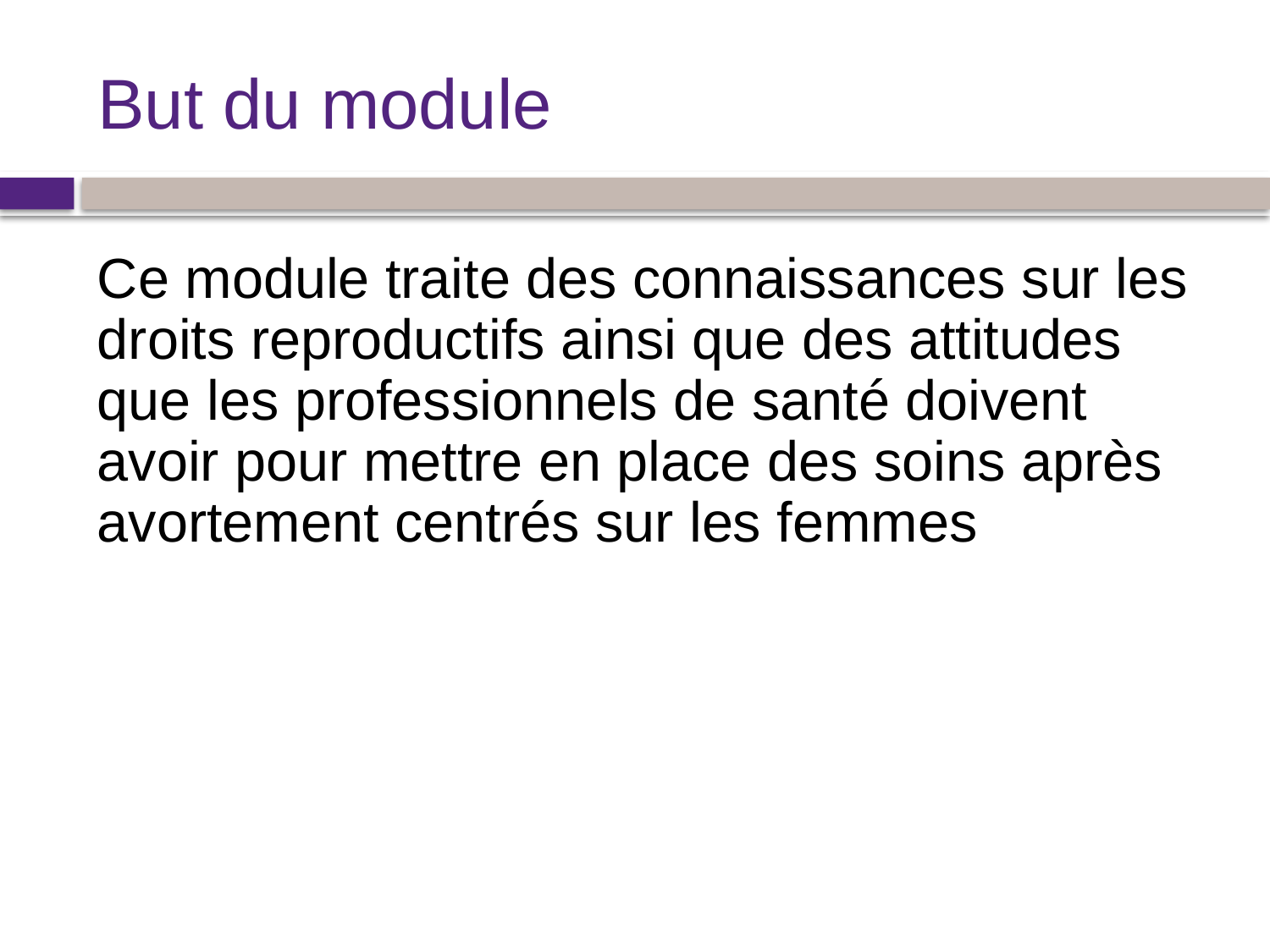

# But du module
Ce module traite des connaissances sur les droits reproductifs ainsi que des attitudes que les professionnels de santé doivent avoir pour mettre en place des soins après avortement centrés sur les femmes